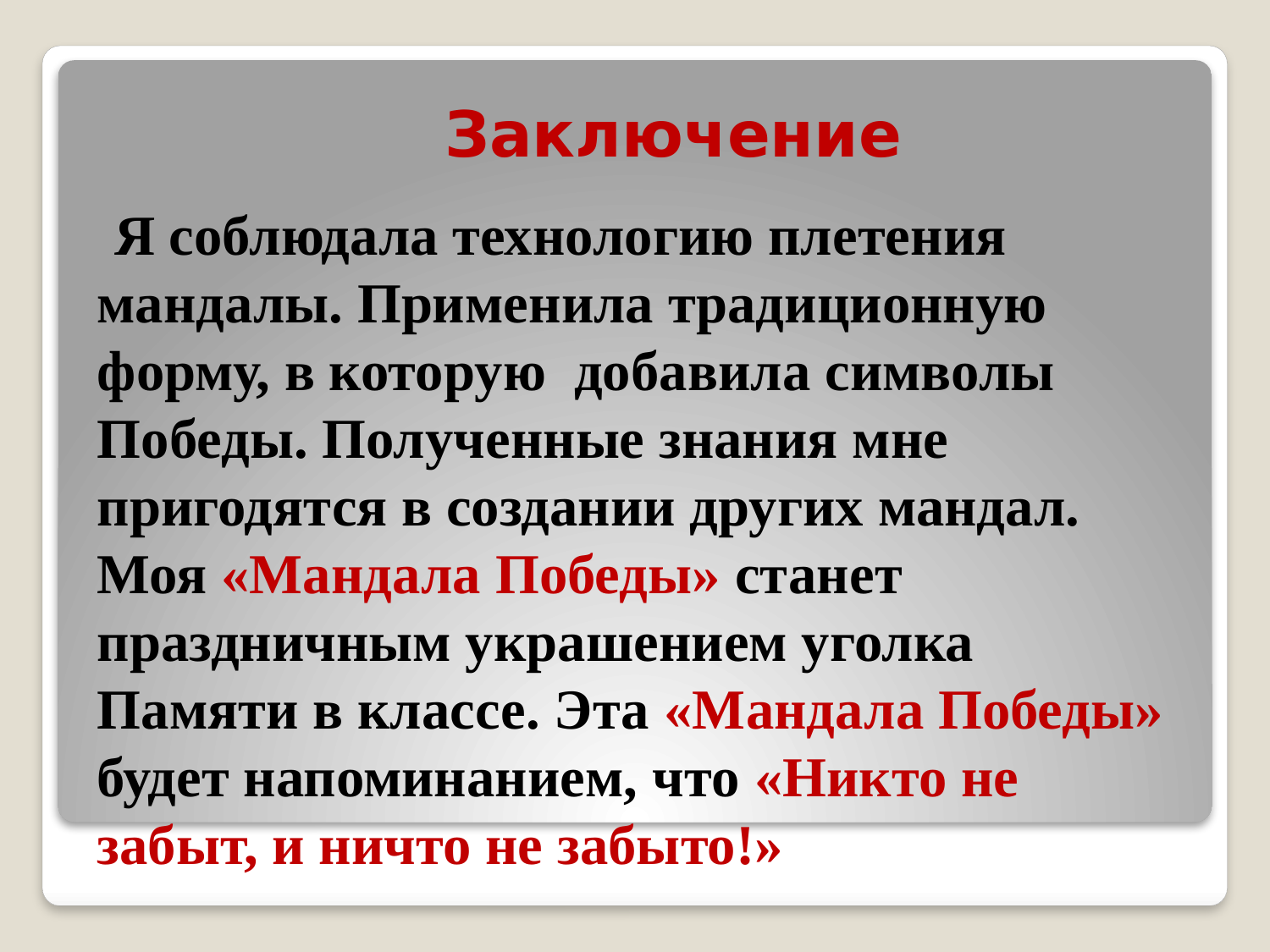

# Заключение
   Я соблюдала технологию плетения мандалы. Применила традиционную форму, в которую  добавила символы Победы. Полученные знания мне пригодятся в создании других мандал. Моя «Мандала Победы» станет праздничным украшением уголка Памяти в классе. Эта «Мандала Победы» будет напоминанием, что «Никто не забыт, и ничто не забыто!»